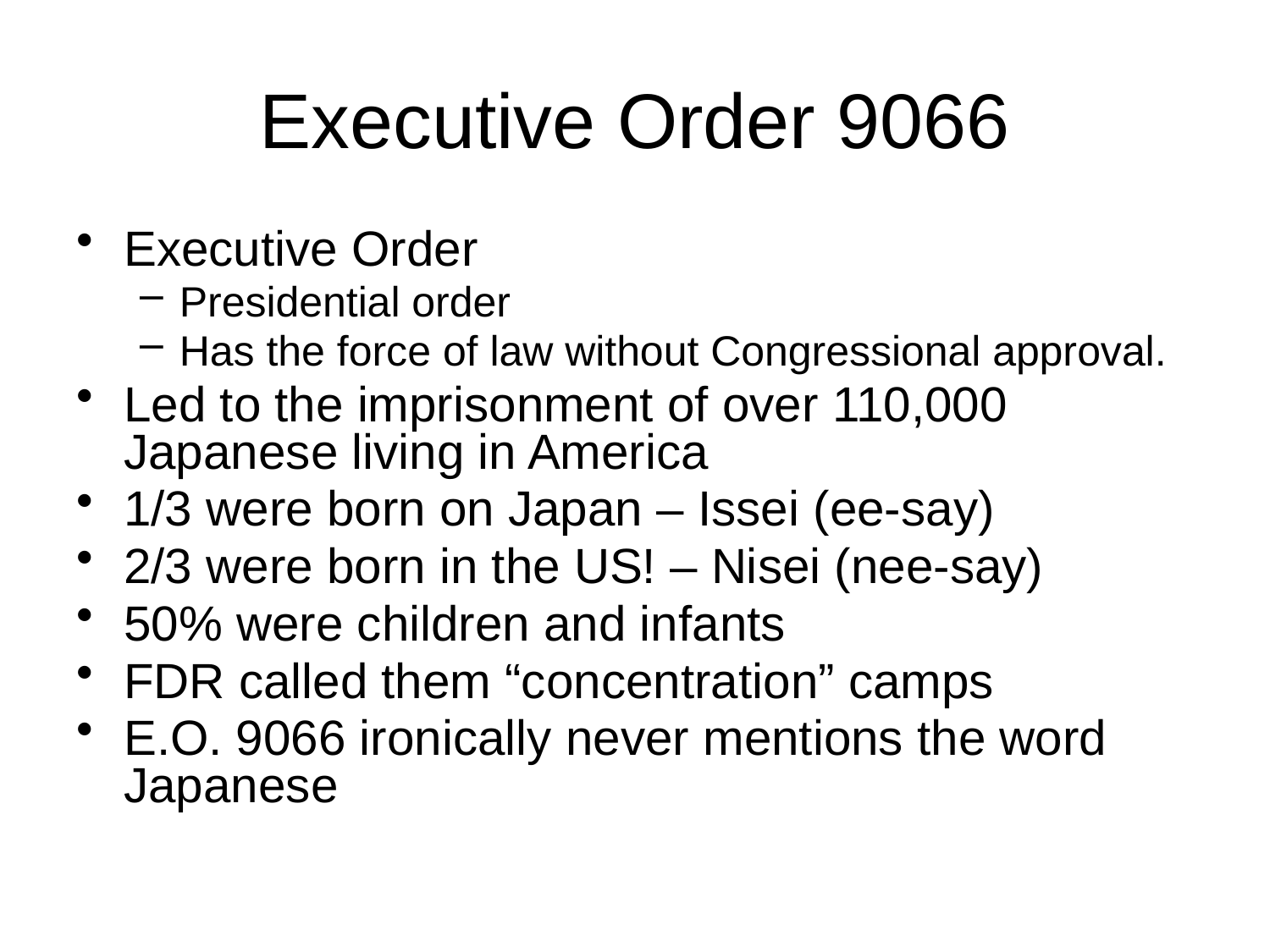

# Executive Order 9066
Executive Order
Presidential order
Has the force of law without Congressional approval.
Led to the imprisonment of over 110,000 Japanese living in America
1/3 were born on Japan – Issei (ee-say)
2/3 were born in the US! – Nisei (nee-say)
50% were children and infants
FDR called them “concentration” camps
E.O. 9066 ironically never mentions the word Japanese